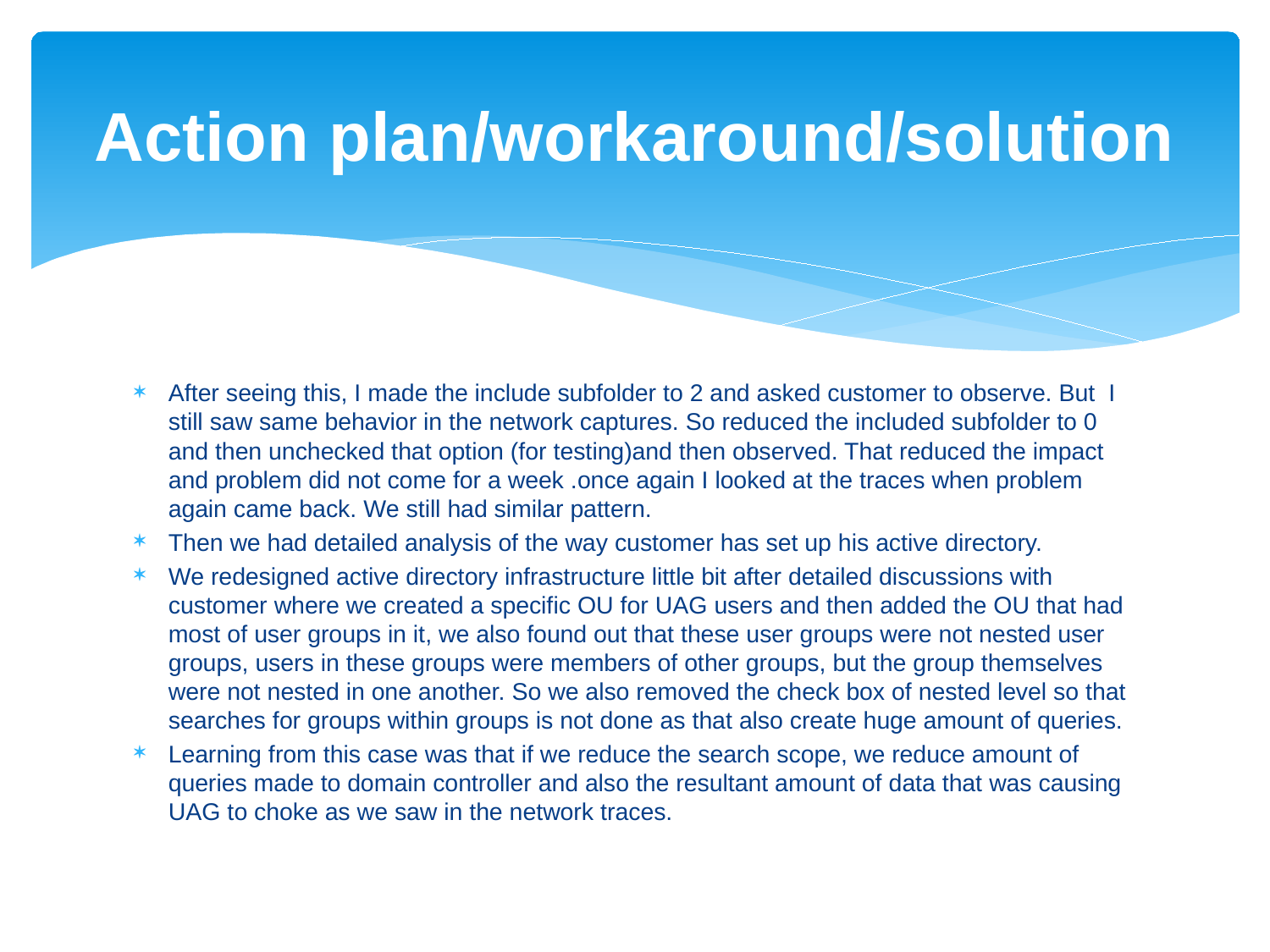

# Action plan/workaround/solution
After seeing this, I made the include subfolder to 2 and asked customer to observe. But  I still saw same behavior in the network captures. So reduced the included subfolder to 0 and then unchecked that option (for testing)and then observed. That reduced the impact and problem did not come for a week .once again I looked at the traces when problem again came back. We still had similar pattern.
Then we had detailed analysis of the way customer has set up his active directory.
We redesigned active directory infrastructure little bit after detailed discussions with customer where we created a specific OU for UAG users and then added the OU that had most of user groups in it, we also found out that these user groups were not nested user groups, users in these groups were members of other groups, but the group themselves were not nested in one another. So we also removed the check box of nested level so that searches for groups within groups is not done as that also create huge amount of queries.
Learning from this case was that if we reduce the search scope, we reduce amount of queries made to domain controller and also the resultant amount of data that was causing UAG to choke as we saw in the network traces.